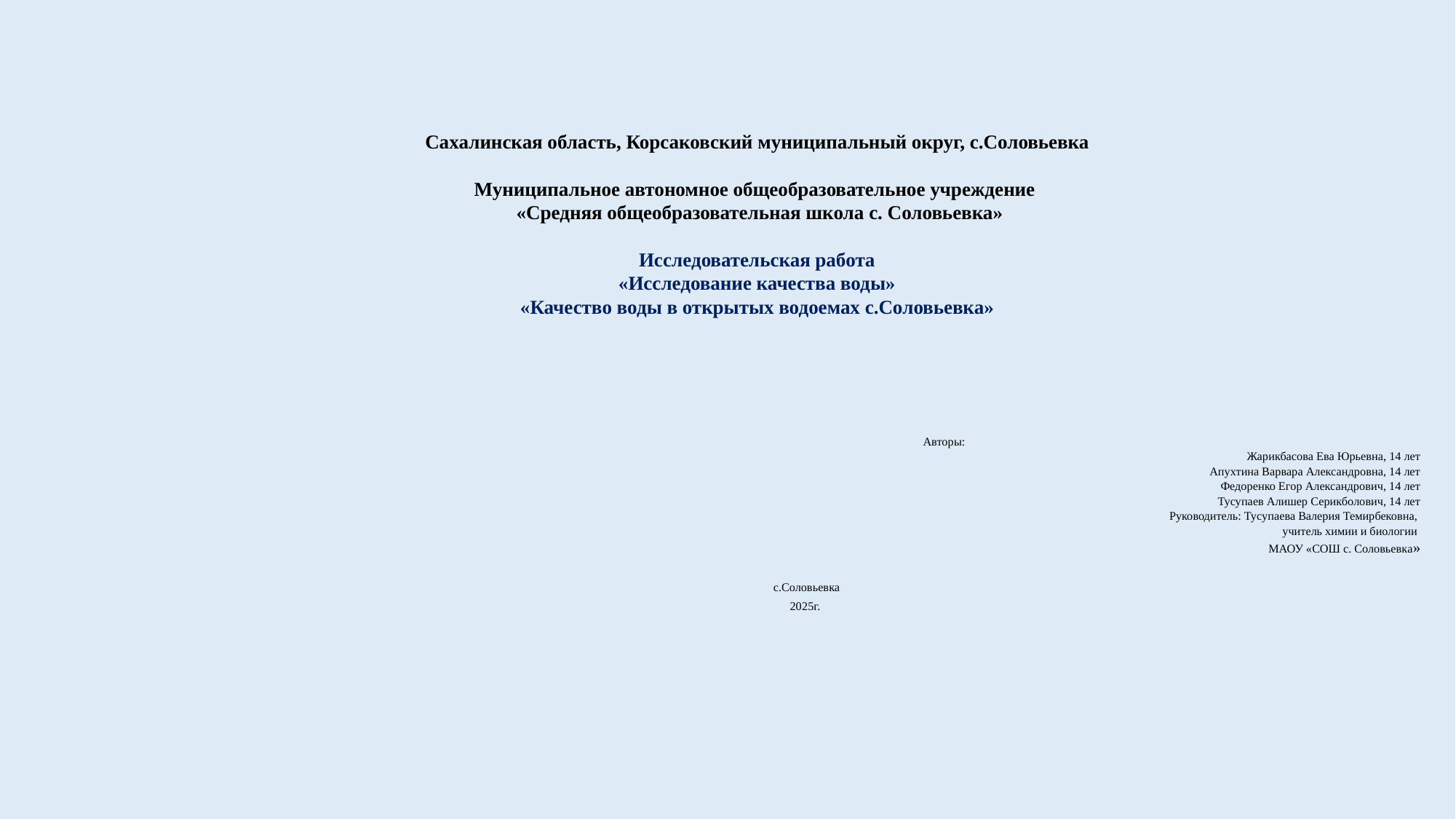

# Сахалинская область, Корсаковский муниципальный округ, с.Соловьевка Муниципальное автономное общеобразовательное учреждение «Средняя общеобразовательная школа с. Соловьевка» Исследовательская работа «Исследование качества воды» «Качество воды в открытых водоемах с.Соловьевка»
                                                                                                                                                                                                                                                            Авторы:
Жарикбасова Ева Юрьевна, 14 лет
 Апухтина Варвара Александровна, 14 лет
 Федоренко Егор Александрович, 14 лет
Тусупаев Алишер Серикболович, 14 лет
 Руководитель: Тусупаева Валерия Темирбековна,
учитель химии и биологии
МАОУ «СОШ с. Соловьевка»

с.Соловьевка
2025г.